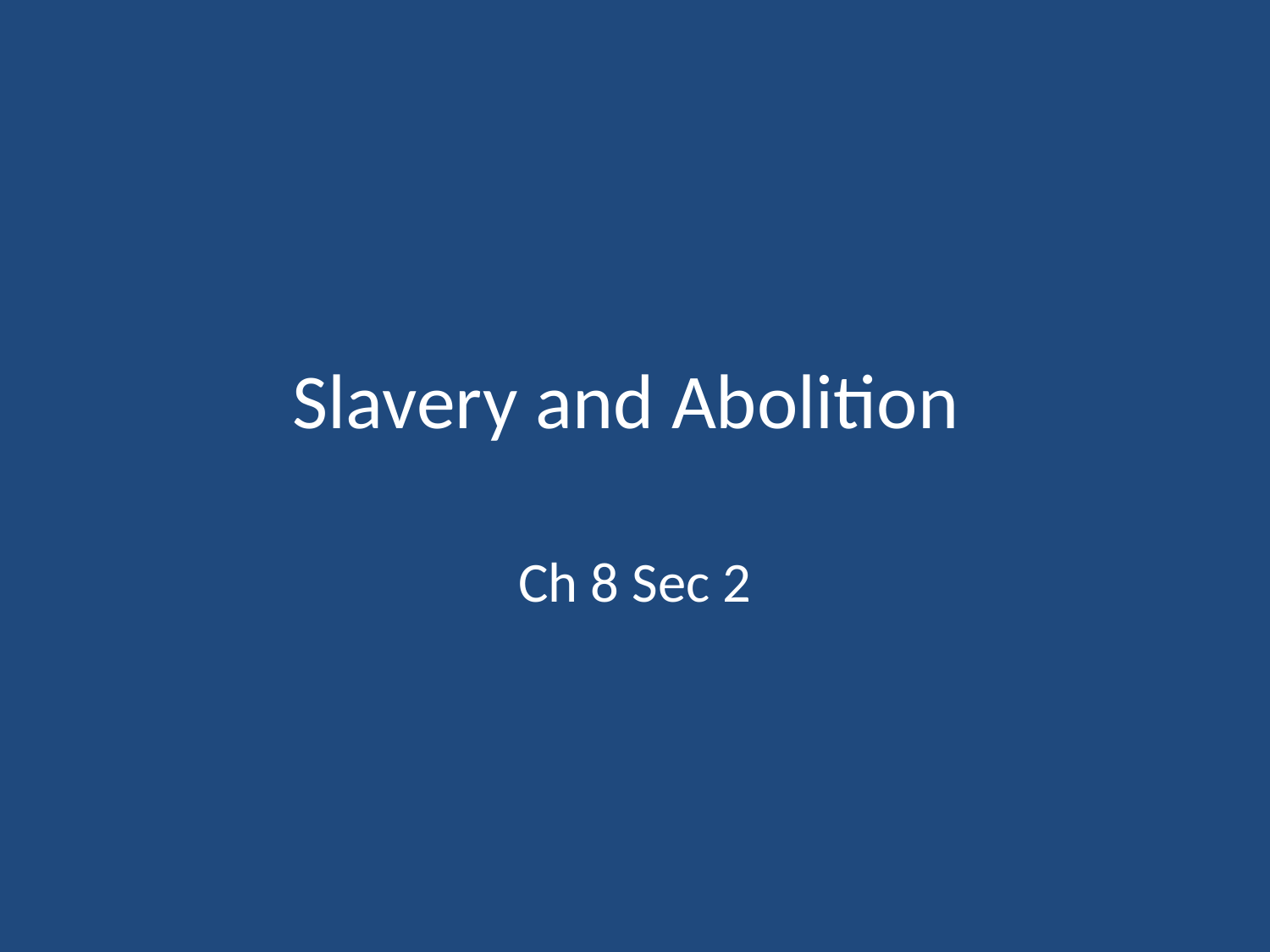

# Slavery and Abolition
Ch 8 Sec 2